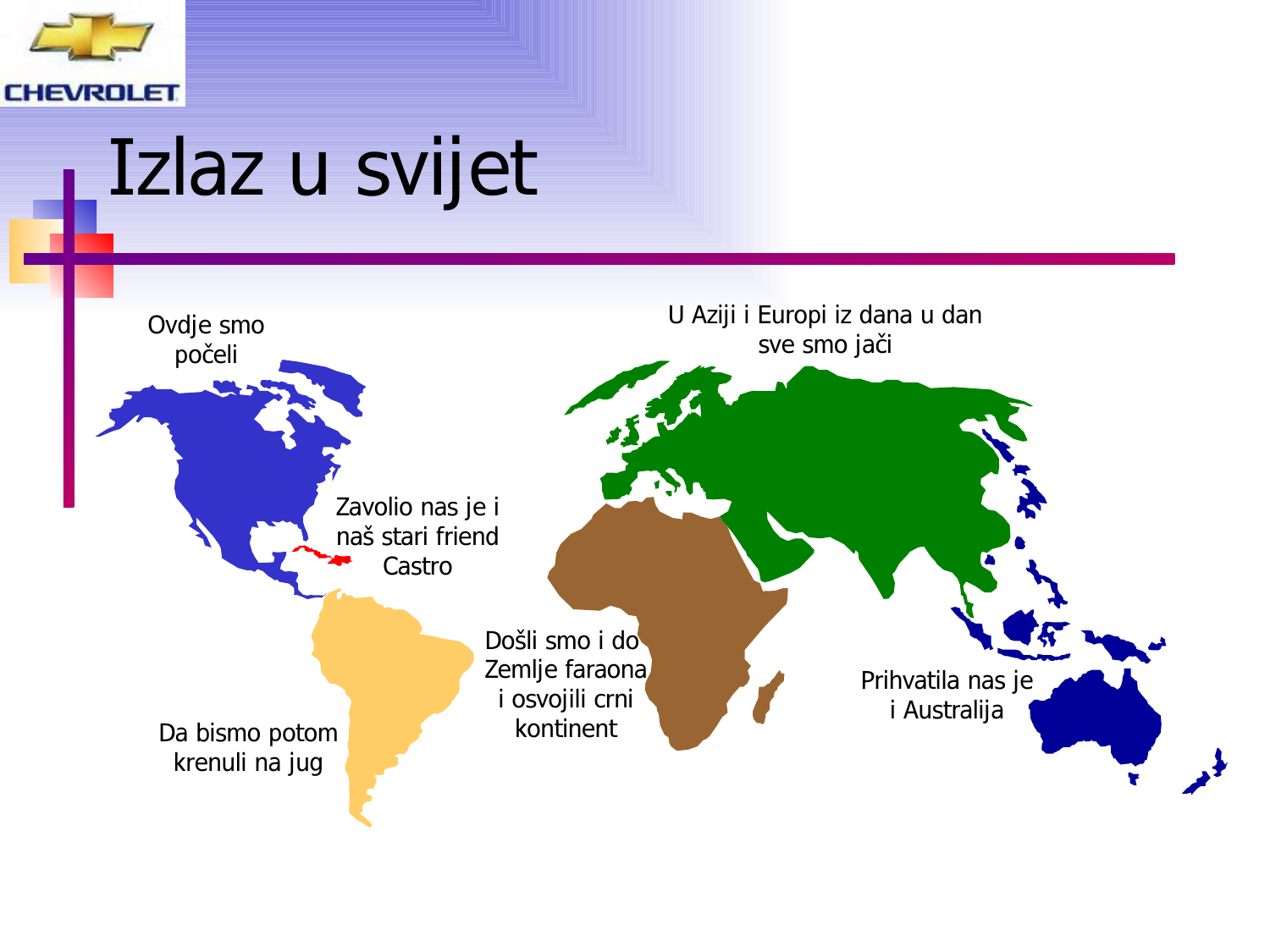

# Izlaz u svijet
Ovdje smo
počeli
U Aziji i Europi iz dana u dan
sve smo jači

Zavolio nas je i
naš stari friend
Castro

Došli smo i do
Zemlje faraona
i osvojili crni
kontinent
Prihvatila nas je
i Australija

Da bismo potom
krenuli na jug